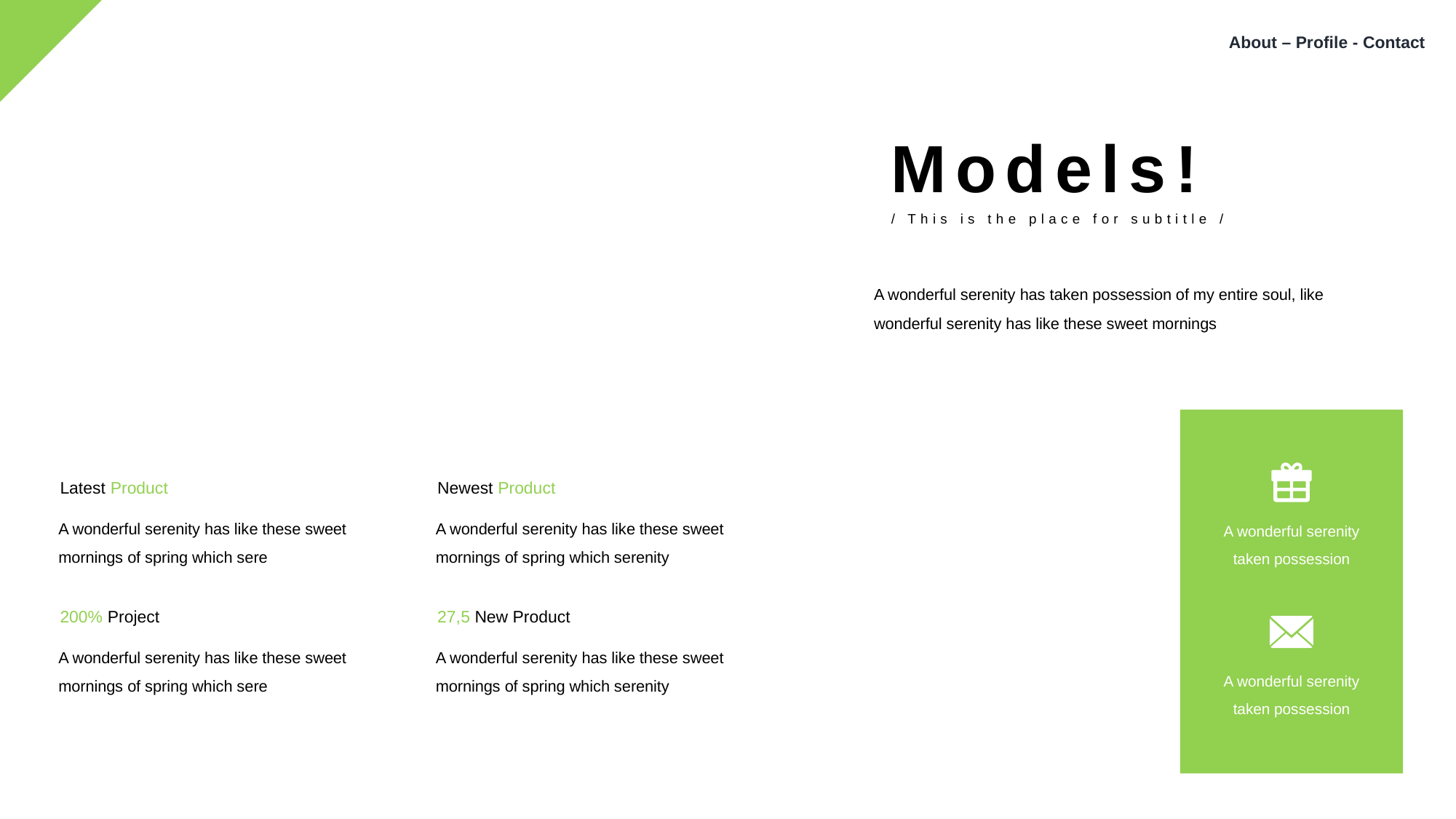

About – Profile - Contact

Models!
/ This is the place for subtitle /
A wonderful serenity has taken possession of my entire soul, like wonderful serenity has like these sweet mornings

Latest Product
Newest Product
A wonderful serenity has like these sweet mornings of spring which sere
A wonderful serenity has like these sweet mornings of spring which serenity
A wonderful serenity taken possession
200% Project
27,5 New Product

A wonderful serenity has like these sweet mornings of spring which sere
A wonderful serenity has like these sweet mornings of spring which serenity
A wonderful serenity taken possession